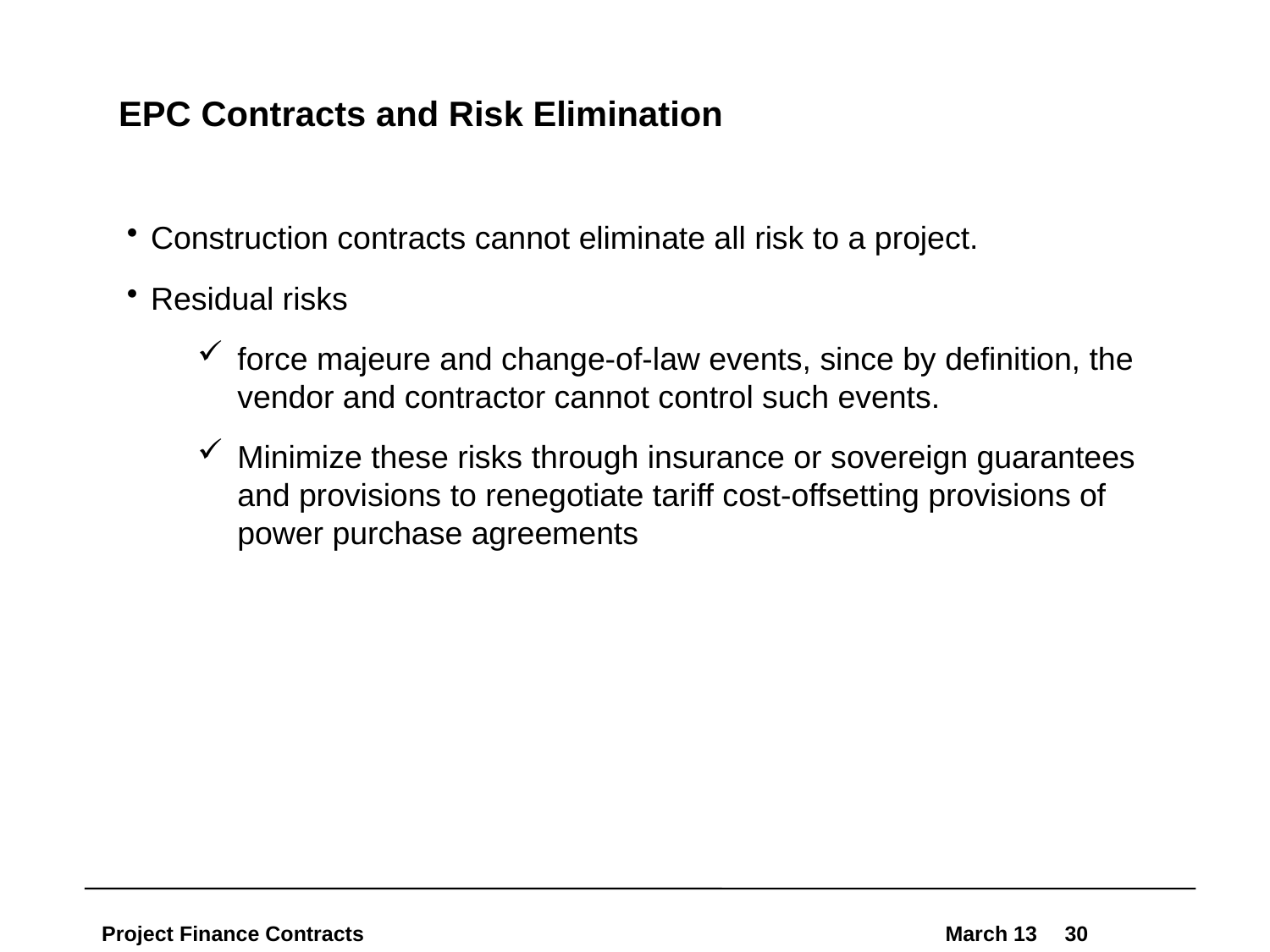

# EPC Contracts and Risk Elimination
Construction contracts cannot eliminate all risk to a project.
Residual risks
force majeure and change-of-law events, since by definition, the vendor and contractor cannot control such events.
Minimize these risks through insurance or sovereign guarantees and provisions to renegotiate tariff cost-offsetting provisions of power purchase agreements